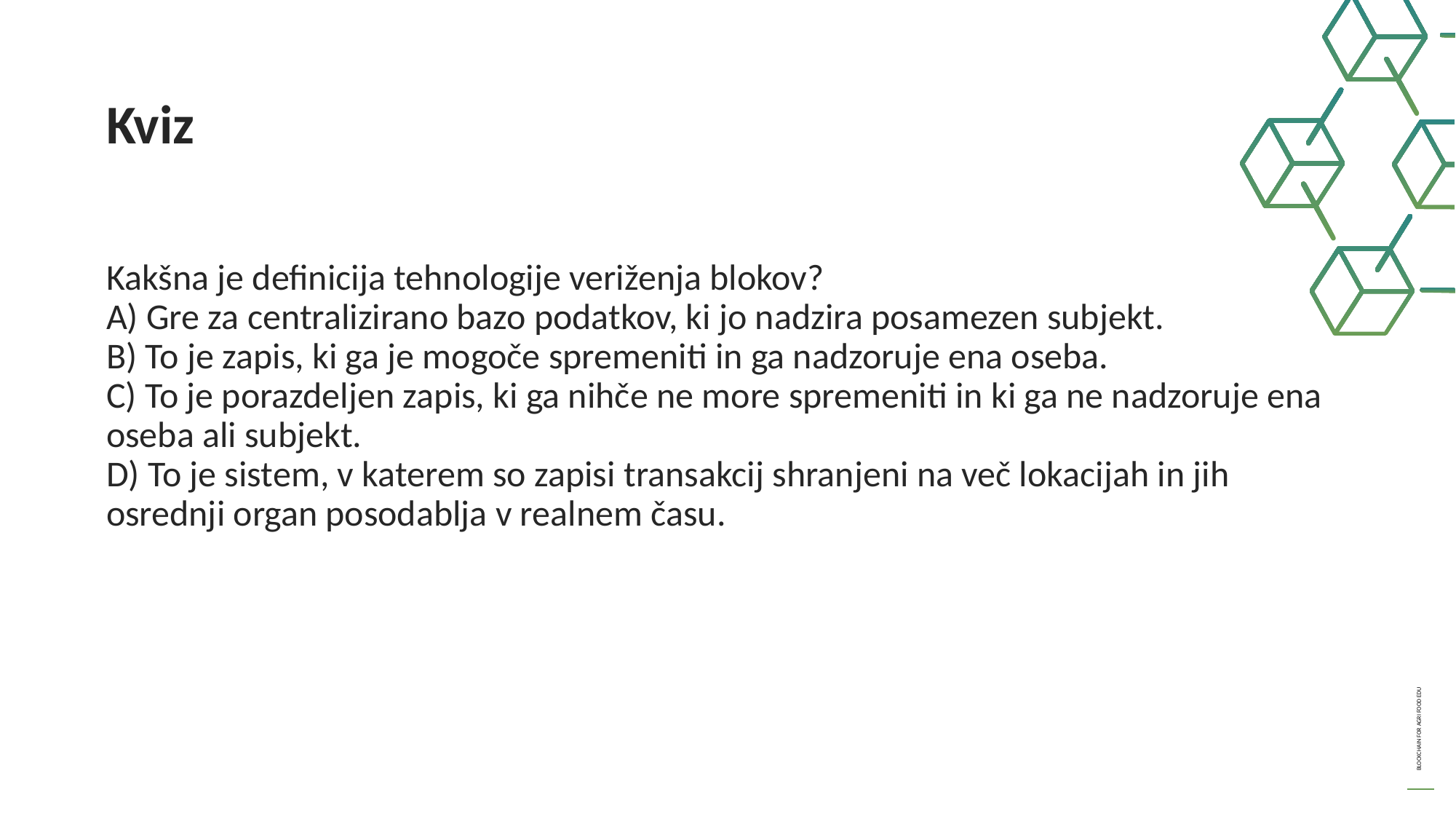

Kviz
Kakšna je definicija tehnologije veriženja blokov?
A) Gre za centralizirano bazo podatkov, ki jo nadzira posamezen subjekt.
B) To je zapis, ki ga je mogoče spremeniti in ga nadzoruje ena oseba.
C) To je porazdeljen zapis, ki ga nihče ne more spremeniti in ki ga ne nadzoruje ena oseba ali subjekt.
D) To je sistem, v katerem so zapisi transakcij shranjeni na več lokacijah in jih osrednji organ posodablja v realnem času.